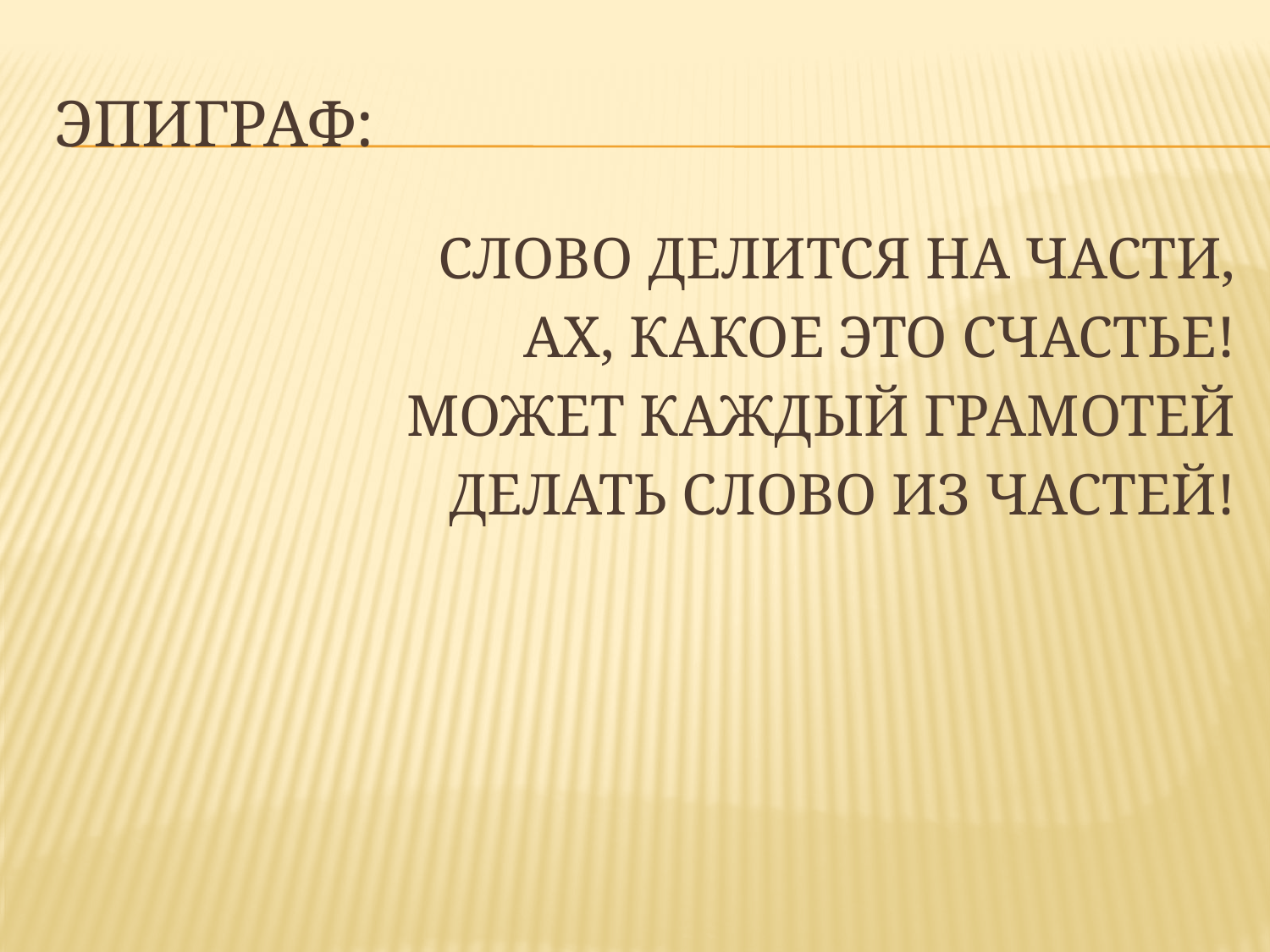

# ЭПИГРАФ:
СЛОВО ДЕЛИТСЯ НА ЧАСТИ,
АХ, КАКОЕ ЭТО СЧАСТЬЕ!
МОЖЕТ КАЖДЫЙ ГРАМОТЕЙ
ДЕЛАТЬ СЛОВО ИЗ ЧАСТЕЙ!